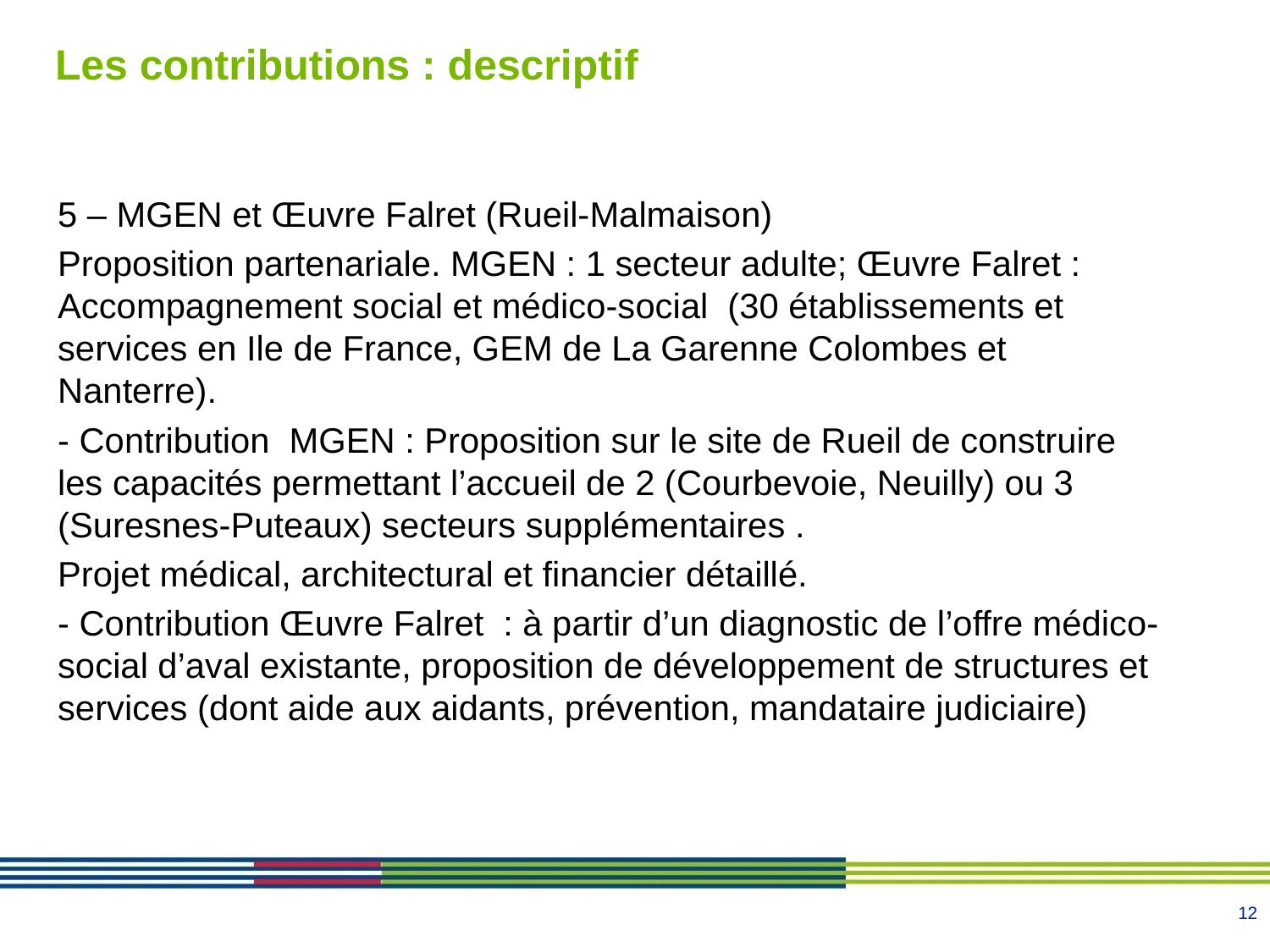

# Les contributions : descriptif

5 – MGEN et Œuvre Falret (Rueil-Malmaison)
Proposition partenariale. MGEN : 1 secteur adulte; Œuvre Falret : Accompagnement social et médico-social  (30 établissements et services en Ile de France, GEM de La Garenne Colombes et Nanterre).
- Contribution  MGEN : Proposition sur le site de Rueil de construire les capacités permettant l’accueil de 2 (Courbevoie, Neuilly) ou 3 (Suresnes-Puteaux) secteurs supplémentaires .
Projet médical, architectural et financier détaillé.
- Contribution Œuvre Falret  : à partir d’un diagnostic de l’offre médico-social d’aval existante, proposition de développement de structures et services (dont aide aux aidants, prévention, mandataire judiciaire)